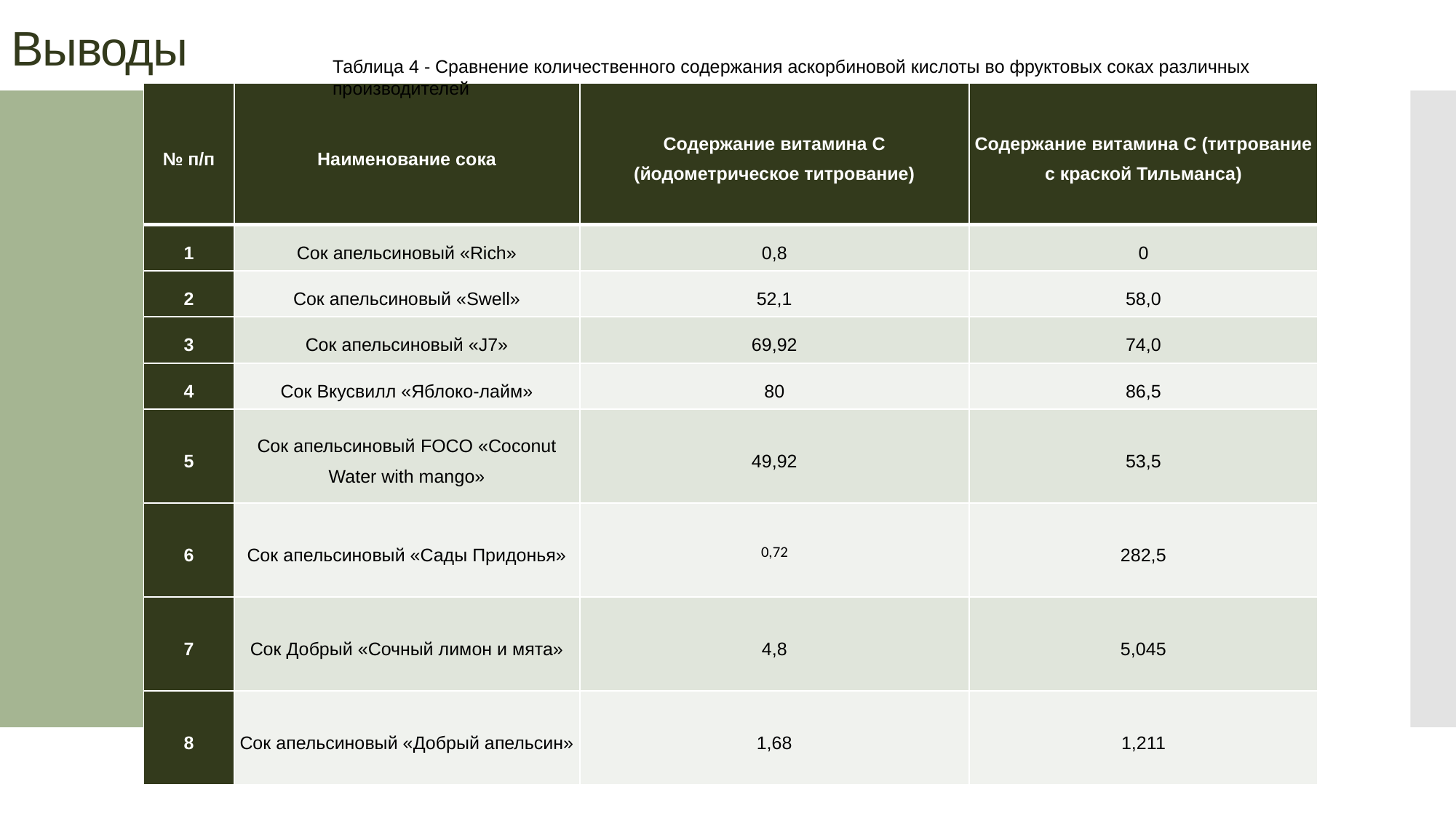

Выводы
Таблица 4 - Сравнение количественного содержания аскорбиновой кислоты во фруктовых соках различных производителей
| № п/п | Наименование сока | Содержание витамина С (йодометрическое титрование) | Содержание витамина С (титрование с краской Тильманса) |
| --- | --- | --- | --- |
| 1 | Сок апельсиновый «Rich» | 0,8 | 0 |
| 2 | Сок апельсиновый «Swell» | 52,1 | 58,0 |
| 3 | Сок апельсиновый «J7» | 69,92 | 74,0 |
| 4 | Сок Вкусвилл «Яблоко-лайм» | 80 | 86,5 |
| 5 | Сок апельсиновый FOCO «Coconut Water with mango» | 49,92 | 53,5 |
| 6 | Сок апельсиновый «Сады Придонья» | 0,72 | 282,5 |
| 7 | Сок Добрый «Сочный лимон и мята» | 4,8 | 5,045 |
| 8 | Сок апельсиновый «Добрый апельсин» | 1,68 | 1,211 |